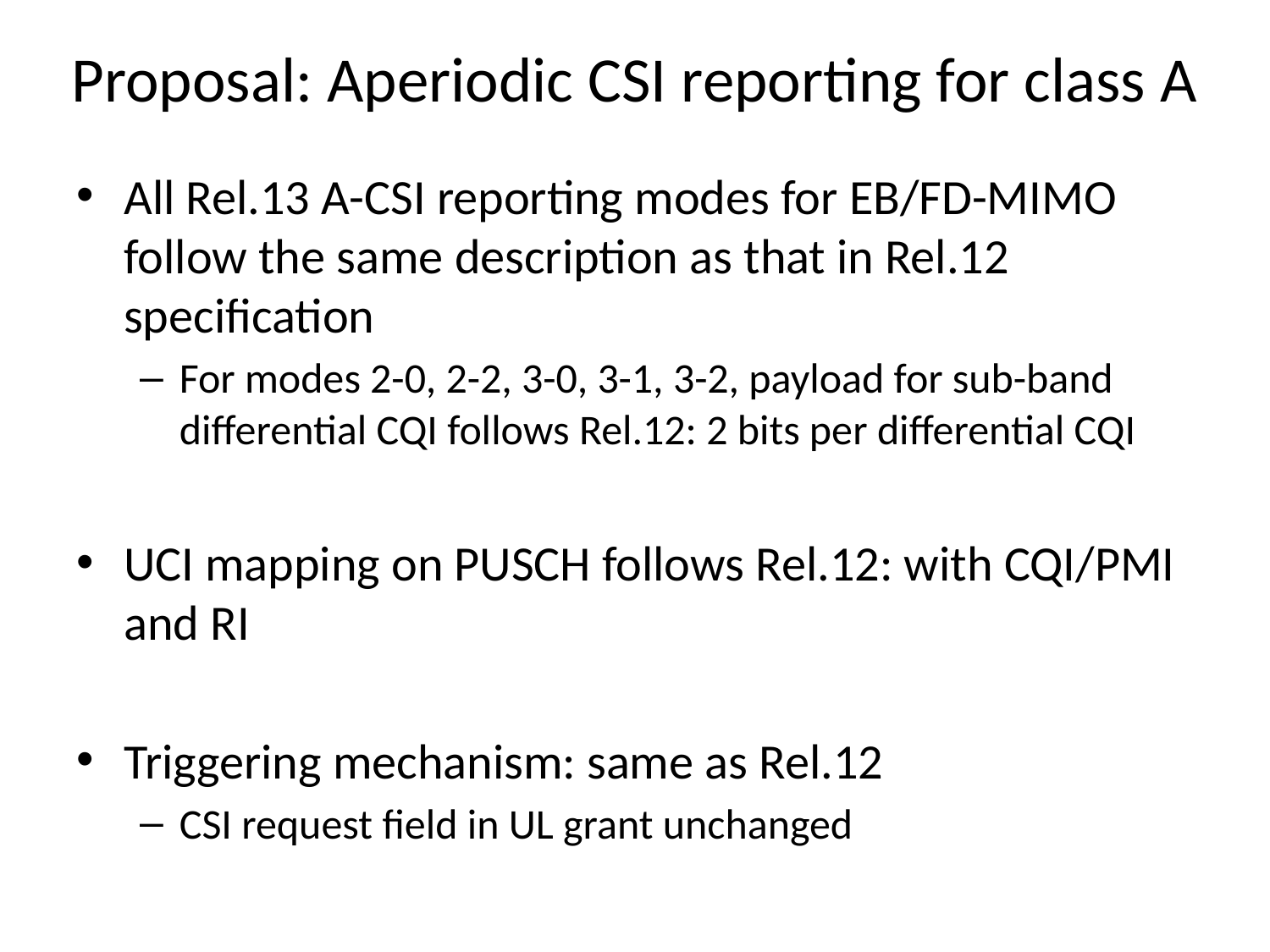

# Proposal: Aperiodic CSI reporting for class A
All Rel.13 A-CSI reporting modes for EB/FD-MIMO follow the same description as that in Rel.12 specification
For modes 2-0, 2-2, 3-0, 3-1, 3-2, payload for sub-band differential CQI follows Rel.12: 2 bits per differential CQI

UCI mapping on PUSCH follows Rel.12: with CQI/PMI and RI

Triggering mechanism: same as Rel.12
CSI request field in UL grant unchanged